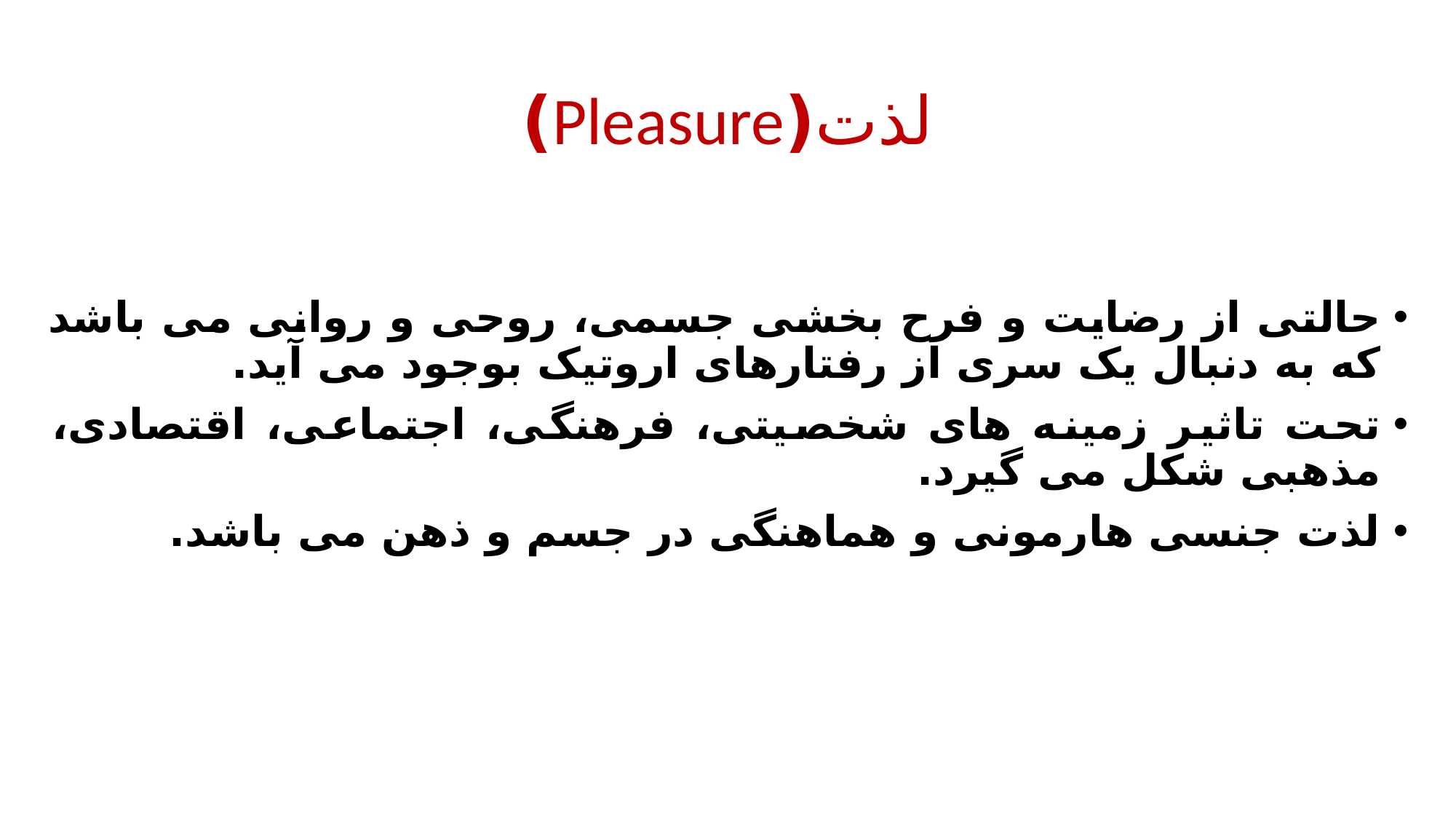

# لذت(Pleasure)
حالتی از رضایت و فرح بخشی جسمی، روحی و روانی می باشد که به دنبال یک سری از رفتارهای اروتیک بوجود می آید.
تحت تاثیر زمینه های شخصیتی، فرهنگی، اجتماعی، اقتصادی، مذهبی شکل می گیرد.
لذت جنسی هارمونی و هماهنگی در جسم و ذهن می باشد.